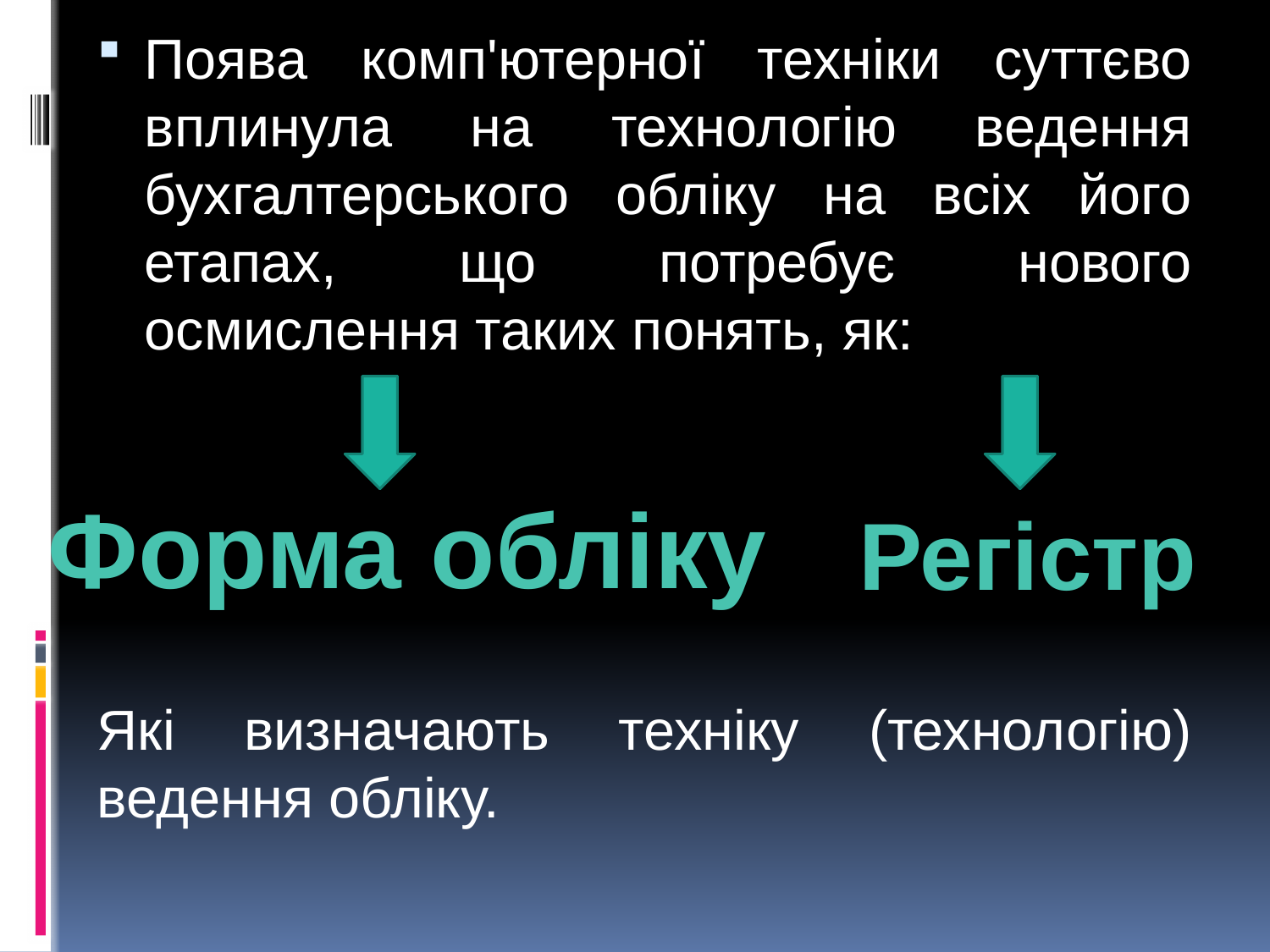

Поява комп'ютерної техніки суттєво вплинула на технологію ведення бухгалтерського обліку на всіх його етапах, що потребує нового осмислення таких понять, як:

Які визначають техніку (технологію) ведення обліку.

Форма обліку
Регістр